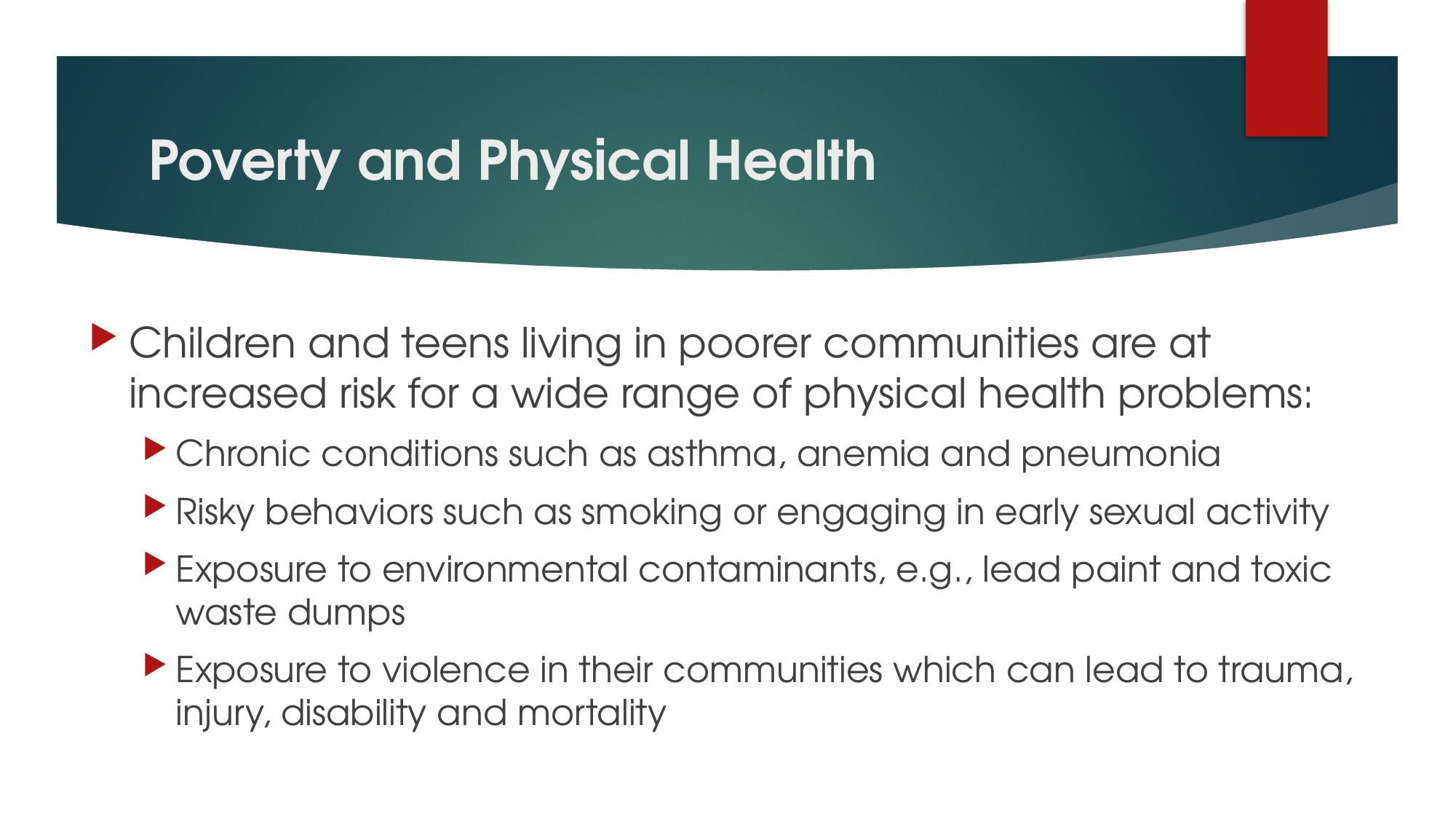

# Poverty and Physical Health
Children and teens living in poorer communities are at increased risk for a wide range of physical health problems:
Chronic conditions such as asthma, anemia and pneumonia
Risky behaviors such as smoking or engaging in early sexual activity
Exposure to environmental contaminants, e.g., lead paint and toxic waste dumps
Exposure to violence in their communities which can lead to trauma, injury, disability and mortality